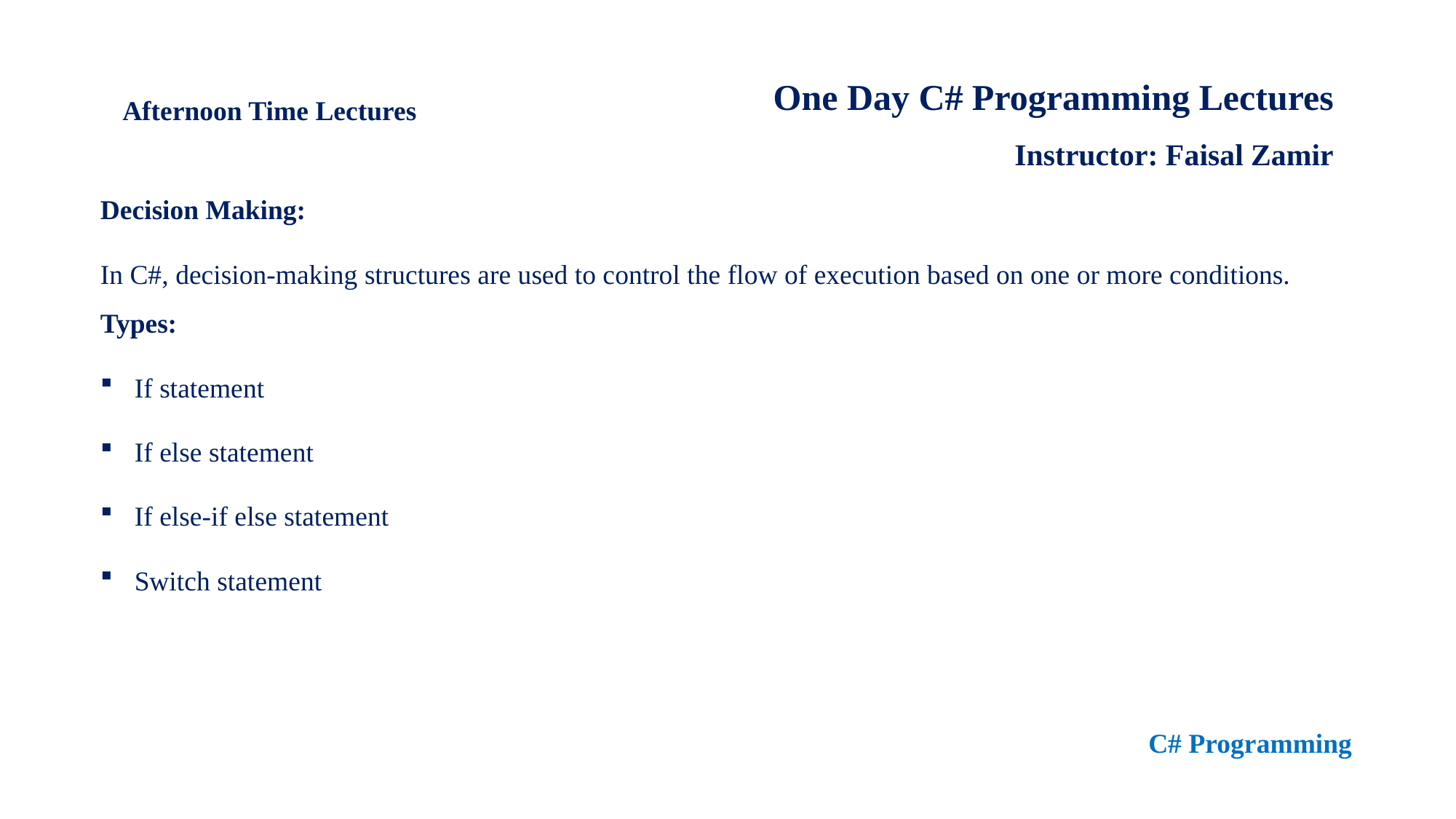

One Day C# Programming Lectures
Instructor: Faisal Zamir
Afternoon Time Lectures
Decision Making:
In C#, decision-making structures are used to control the flow of execution based on one or more conditions. Types:
If statement
If else statement
If else-if else statement
Switch statement
C# Programming